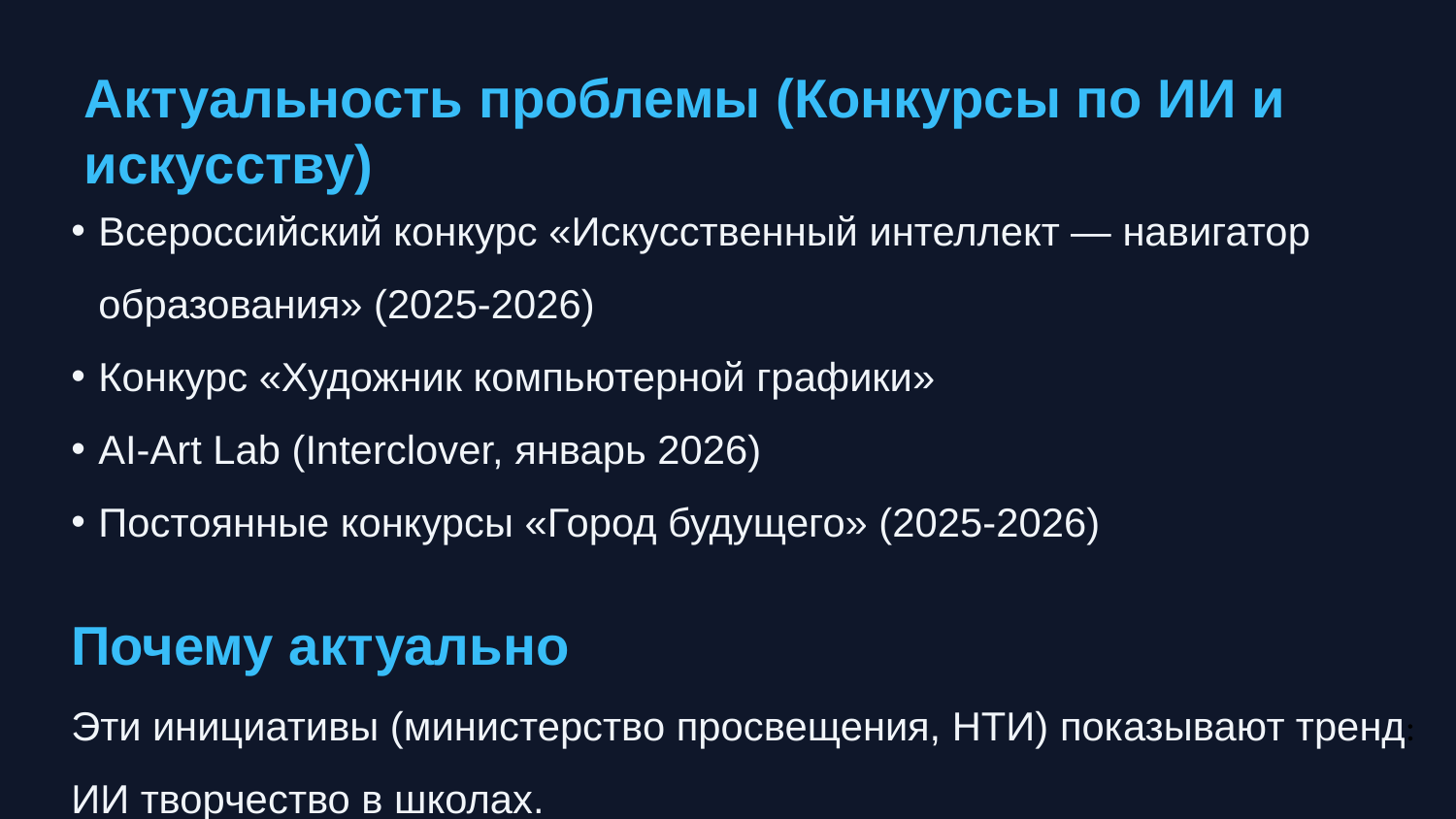

Актуальность проблемы (Конкурсы по ИИ и искусству)
Всероссийский конкурс «Искусственный интеллект — навигатор образования» (2025-2026)
Конкурс «Художник компьютерной графики»
AI-Art Lab (Interclover, январь 2026)
Постоянные конкурсы «Город будущего» (2025-2026)
Почему актуально
Эти инициативы (министерство просвещения, НТИ) показывают тренд: ИИ творчество в школах.